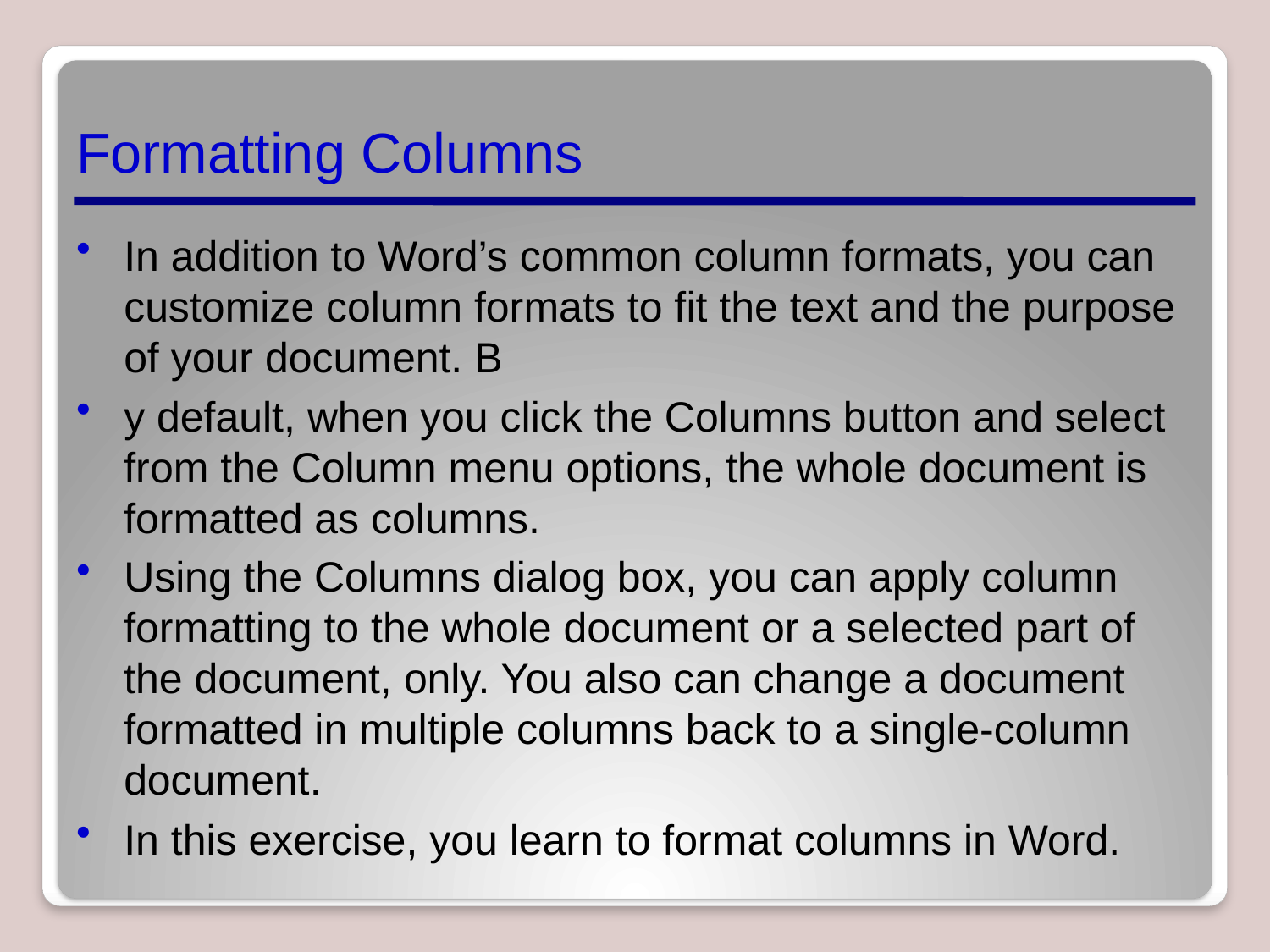

# Formatting Columns
In addition to Word’s common column formats, you can customize column formats to fit the text and the purpose of your document. B
y default, when you click the Columns button and select from the Column menu options, the whole document is formatted as columns.
Using the Columns dialog box, you can apply column formatting to the whole document or a selected part of the document, only. You also can change a document formatted in multiple columns back to a single-column document.
In this exercise, you learn to format columns in Word.